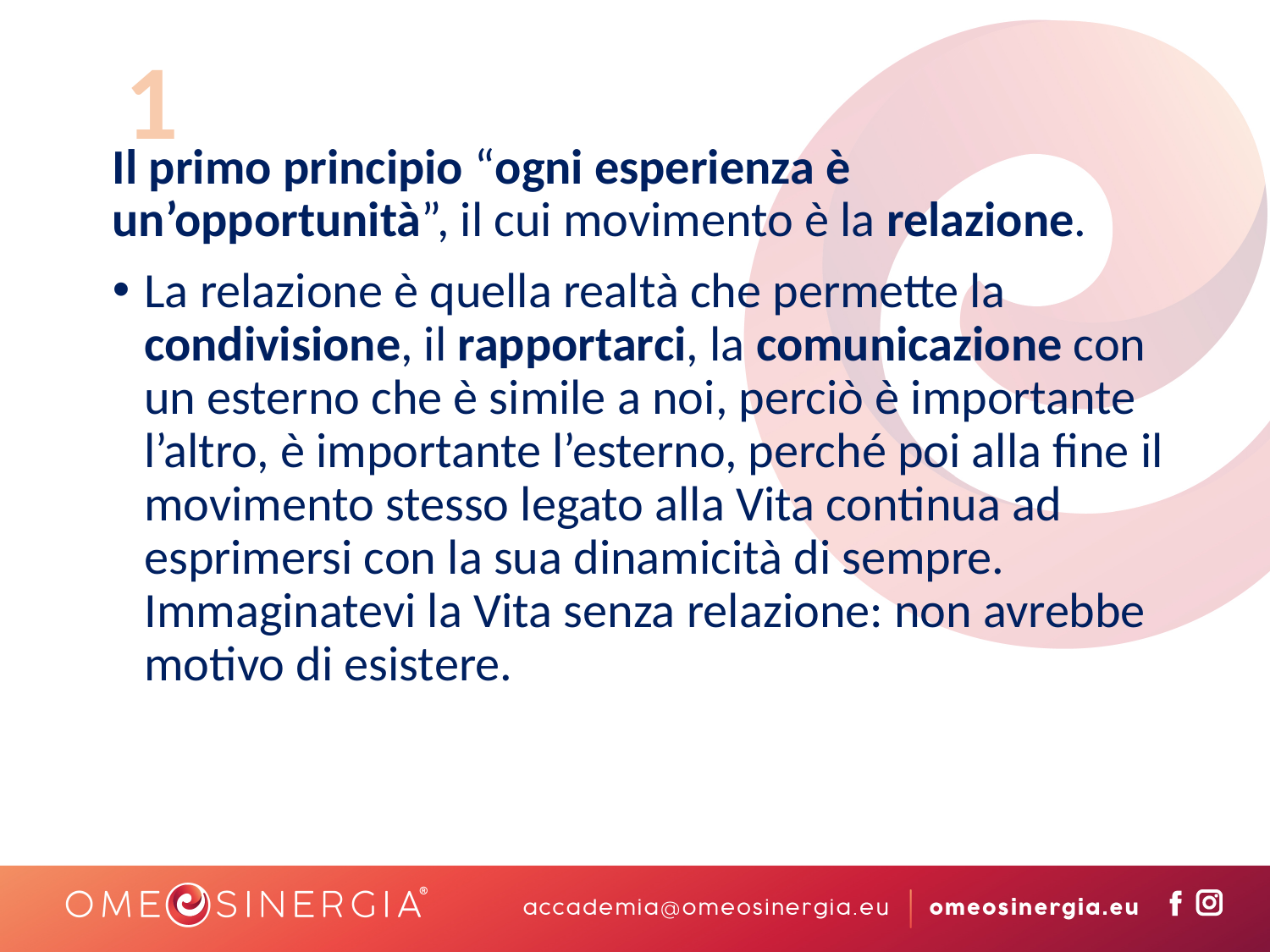

1
Il primo principio “ogni esperienza è un’opportunità”, il cui movimento è la relazione.
La relazione è quella realtà che permette la condivisione, il rapportarci, la comunicazione con un esterno che è simile a noi, perciò è importante l’altro, è importante l’esterno, perché poi alla fine il movimento stesso legato alla Vita continua ad esprimersi con la sua dinamicità di sempre. Immaginatevi la Vita senza relazione: non avrebbe motivo di esistere.